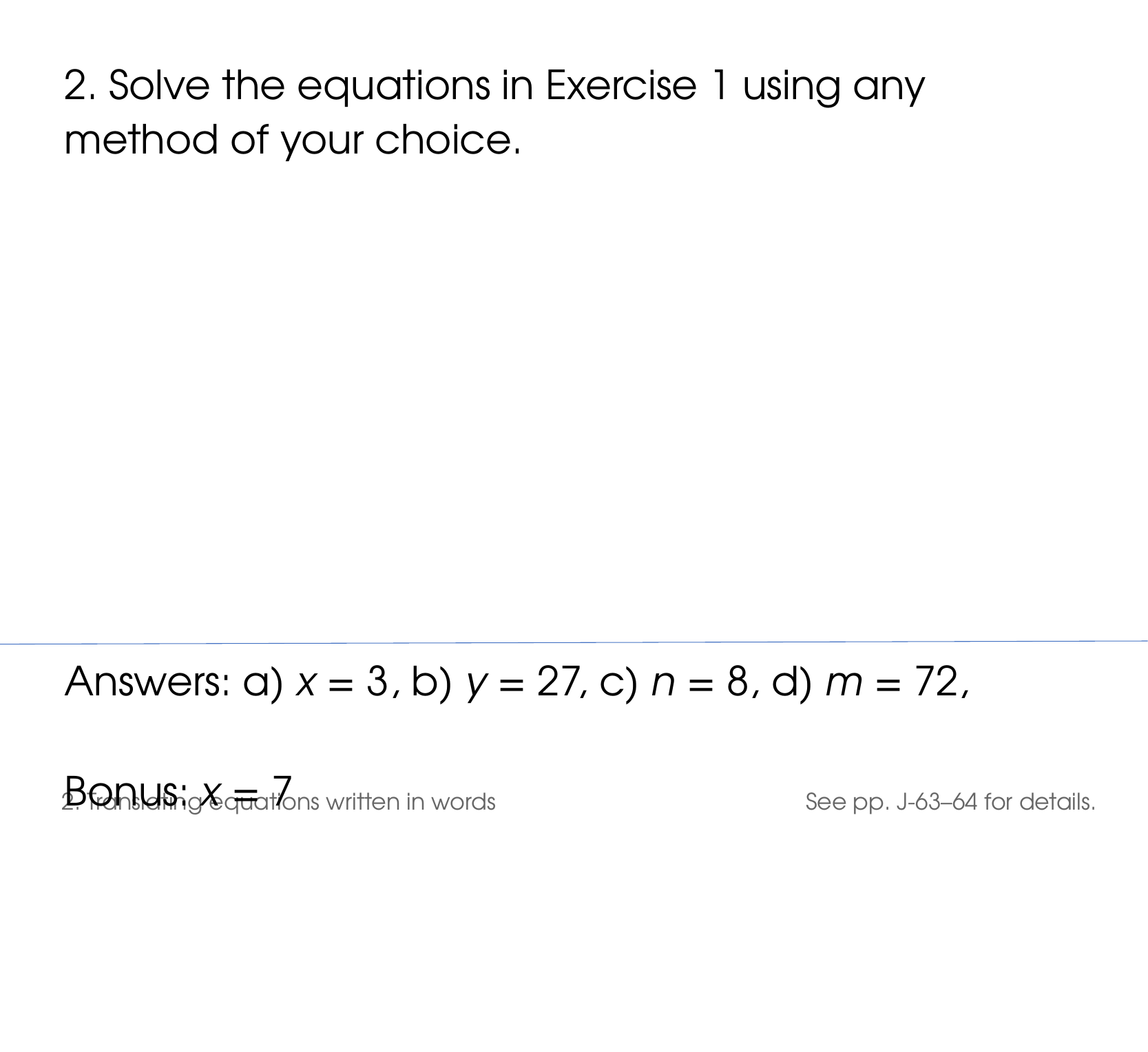

2. Solve the equations in Exercise 1 using any method of your choice.
Answers: a) x = 3, b) y = 27, c) n = 8, d) m = 72,
Bonus: x = 7
2. Translating equations written in words
See pp. J-63–64 for details.